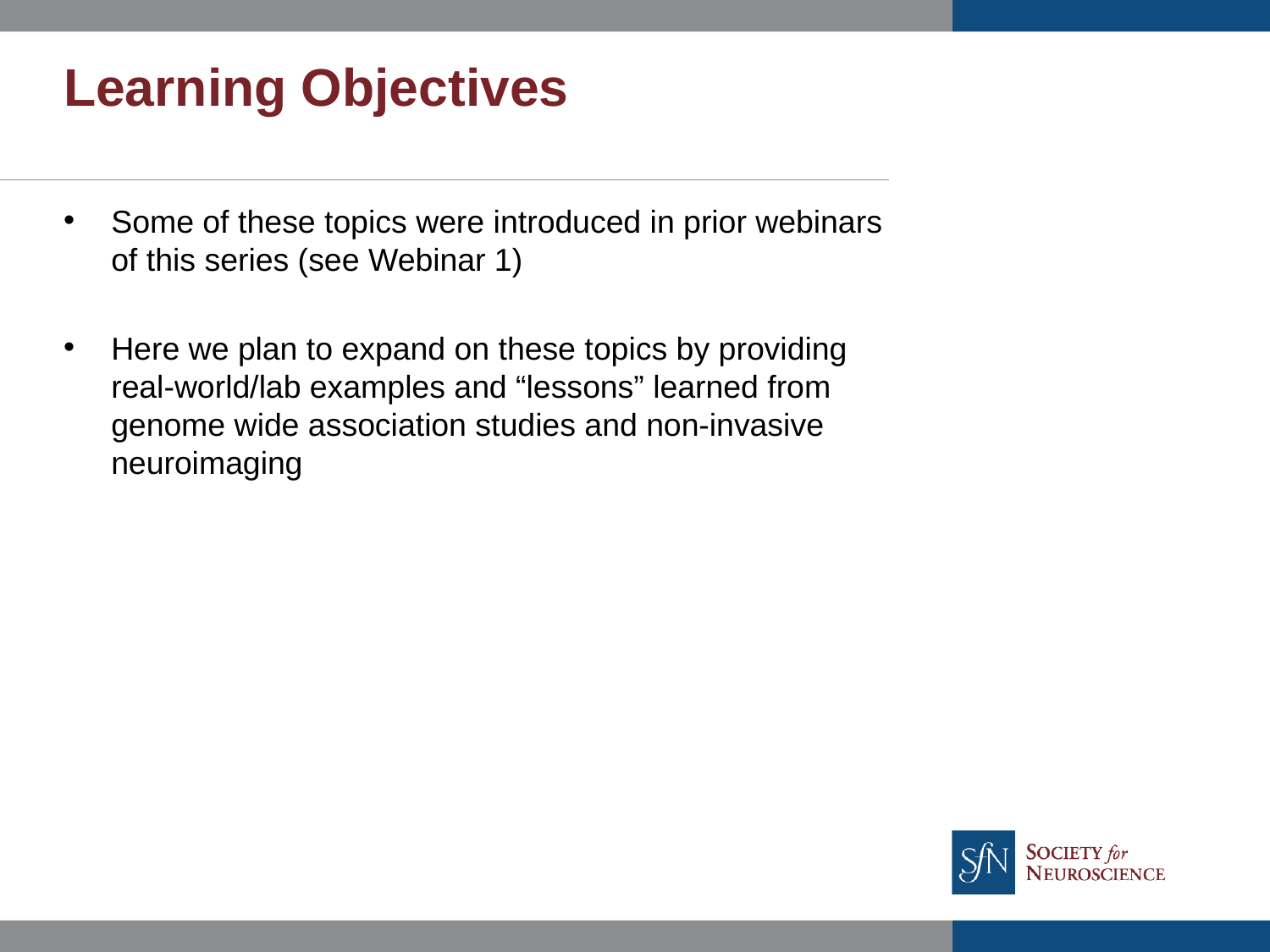

# Learning Objectives
Some of these topics were introduced in prior webinars of this series (see Webinar 1)

Here we plan to expand on these topics by providing real-world/lab examples and “lessons” learned from genome wide association studies and non-invasive neuroimaging